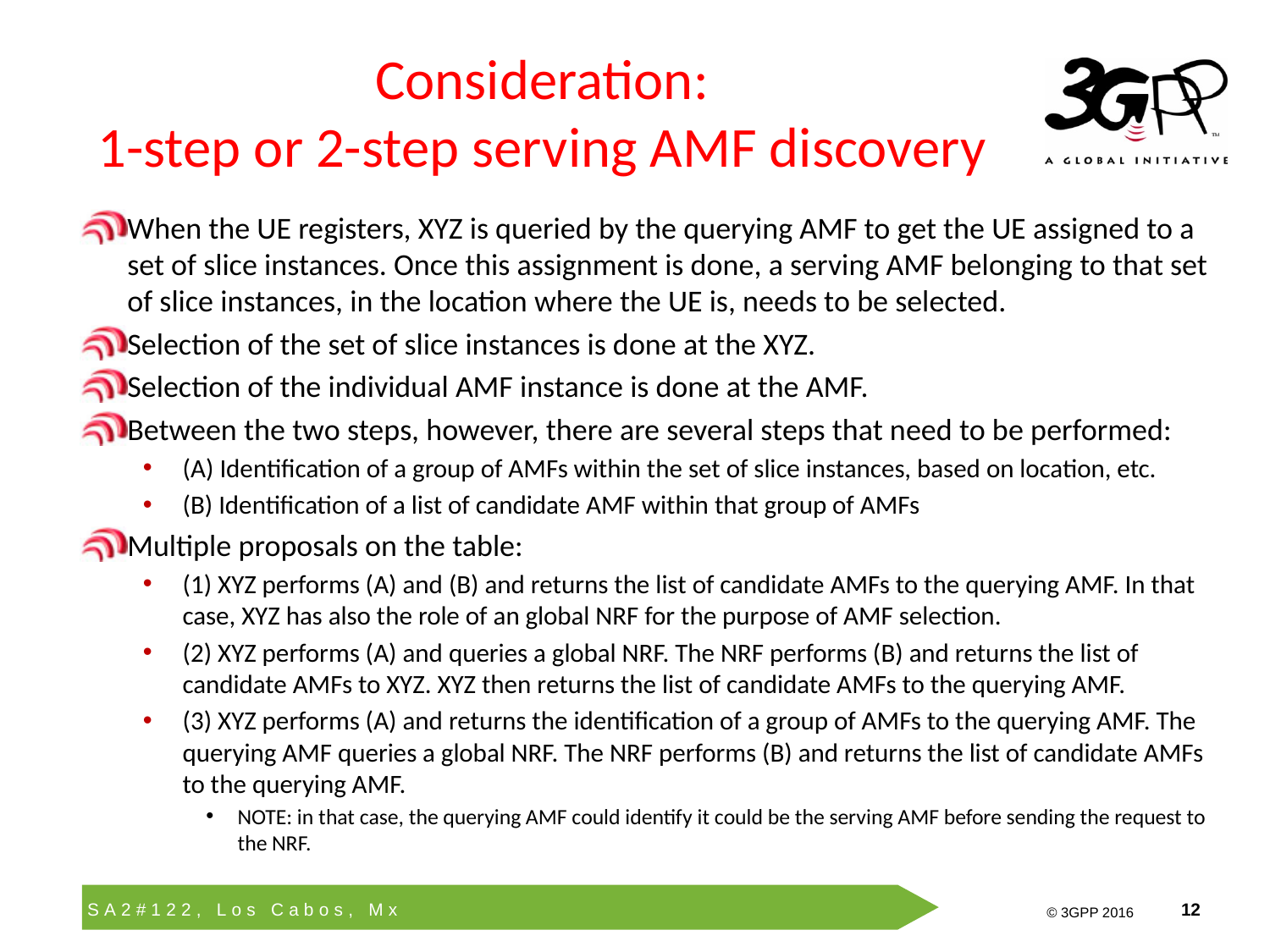

# Consideration: 1-step or 2-step serving AMF discovery
When the UE registers, XYZ is queried by the querying AMF to get the UE assigned to a set of slice instances. Once this assignment is done, a serving AMF belonging to that set of slice instances, in the location where the UE is, needs to be selected.
Selection of the set of slice instances is done at the XYZ.
Selection of the individual AMF instance is done at the AMF.
Between the two steps, however, there are several steps that need to be performed:
(A) Identification of a group of AMFs within the set of slice instances, based on location, etc.
(B) Identification of a list of candidate AMF within that group of AMFs
Multiple proposals on the table:
(1) XYZ performs (A) and (B) and returns the list of candidate AMFs to the querying AMF. In that case, XYZ has also the role of an global NRF for the purpose of AMF selection.
(2) XYZ performs (A) and queries a global NRF. The NRF performs (B) and returns the list of candidate AMFs to XYZ. XYZ then returns the list of candidate AMFs to the querying AMF.
(3) XYZ performs (A) and returns the identification of a group of AMFs to the querying AMF. The querying AMF queries a global NRF. The NRF performs (B) and returns the list of candidate AMFs to the querying AMF.
NOTE: in that case, the querying AMF could identify it could be the serving AMF before sending the request to the NRF.